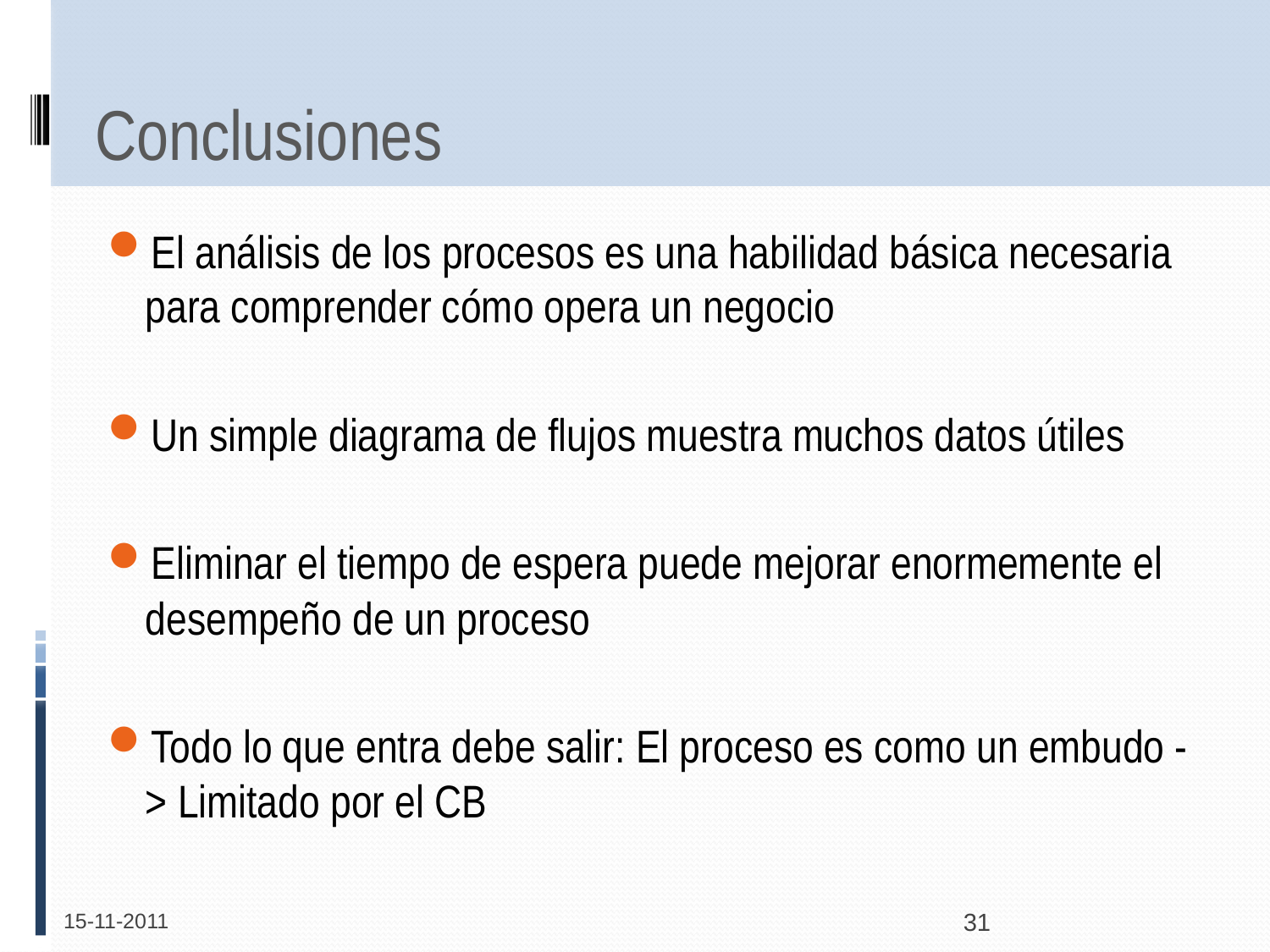

# Conclusiones
El análisis de los procesos es una habilidad básica necesaria para comprender cómo opera un negocio

Un simple diagrama de flujos muestra muchos datos útiles

Eliminar el tiempo de espera puede mejorar enormemente el desempeño de un proceso

Todo lo que entra debe salir: El proceso es como un embudo -> Limitado por el CB

15-11-2011
31